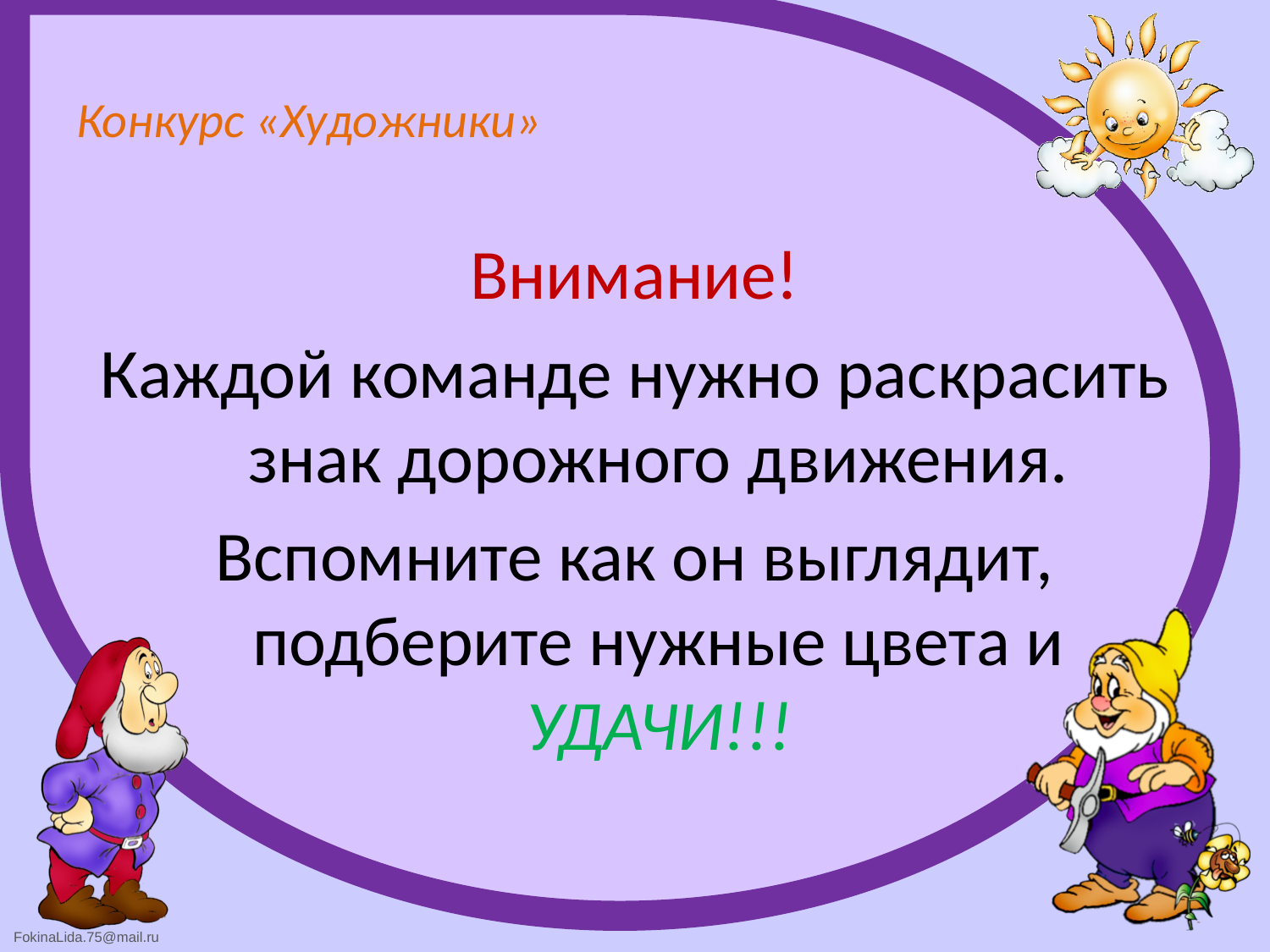

# Конкурс «Художники»
Внимание!
Каждой команде нужно раскрасить знак дорожного движения.
Вспомните как он выглядит, подберите нужные цвета и УДАЧИ!!!